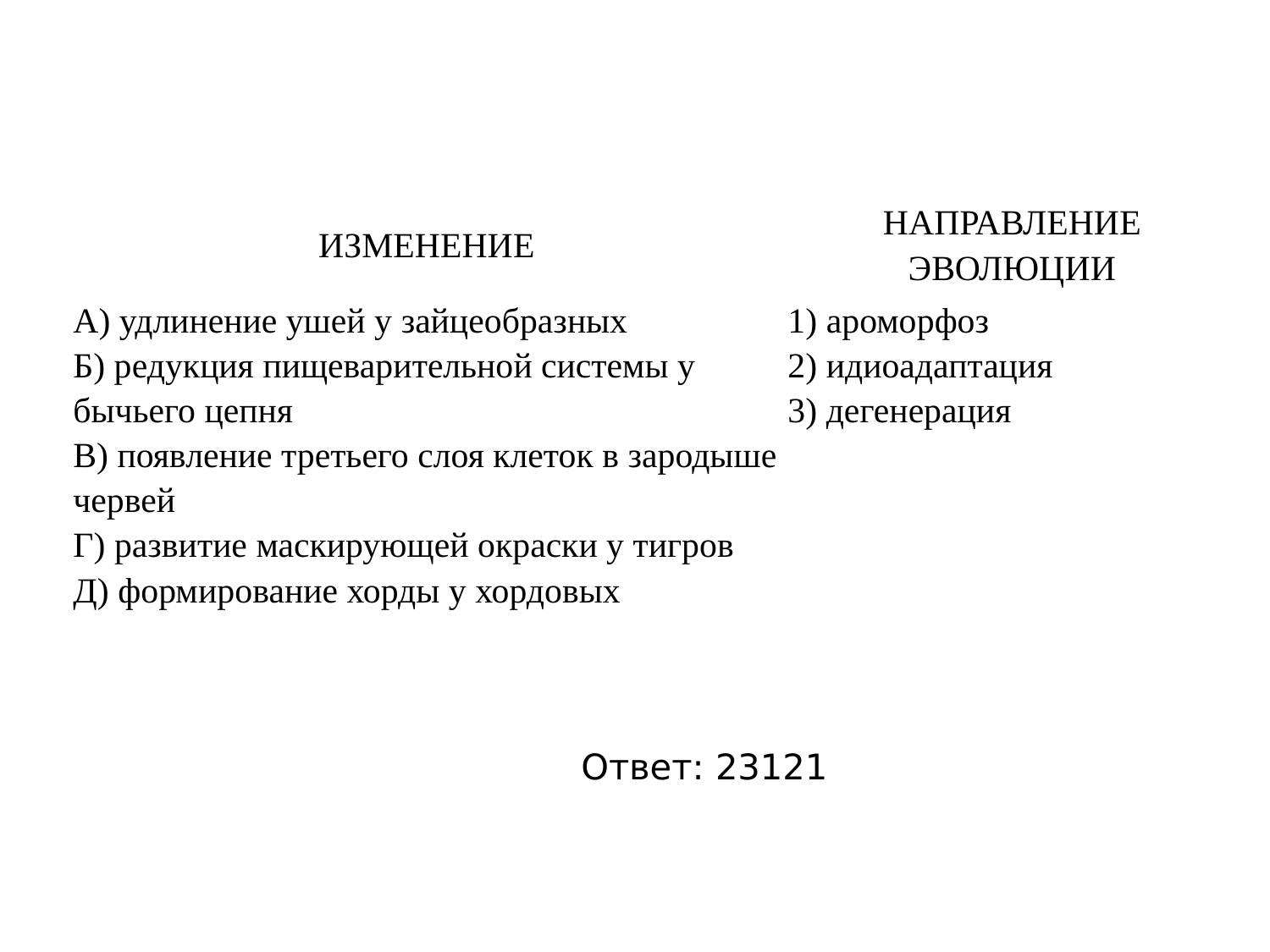

| ИЗМЕНЕНИЕ | НАПРАВЛЕНИЕ ЭВОЛЮЦИИ |
| --- | --- |
| А) удлинение ушей у зайцеобразных Б) редукция пищеварительной системы у бычьего цепня В) появление третьего слоя клеток в зародыше червей Г) развитие маскирующей окраски у тигров Д) формирование хорды у хордовых | 1) ароморфоз 2) идиоадаптация 3) дегенерация |
Ответ: 23121